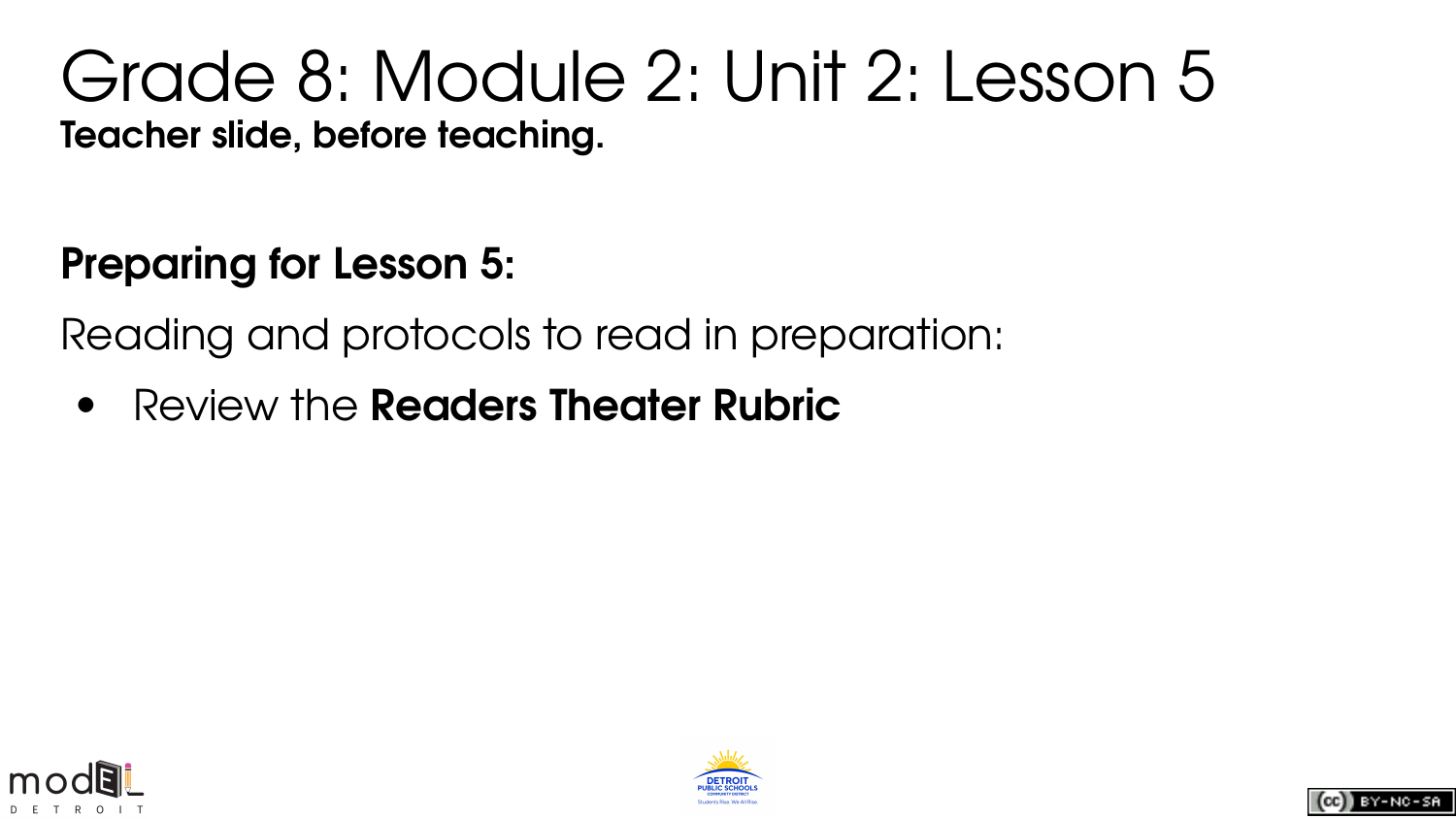

# Grade 8: Module 2: Unit 2: Lesson 5
Teacher slide, before teaching.
Preparing for Lesson 5:
Reading and protocols to read in preparation:
Review the Readers Theater Rubric